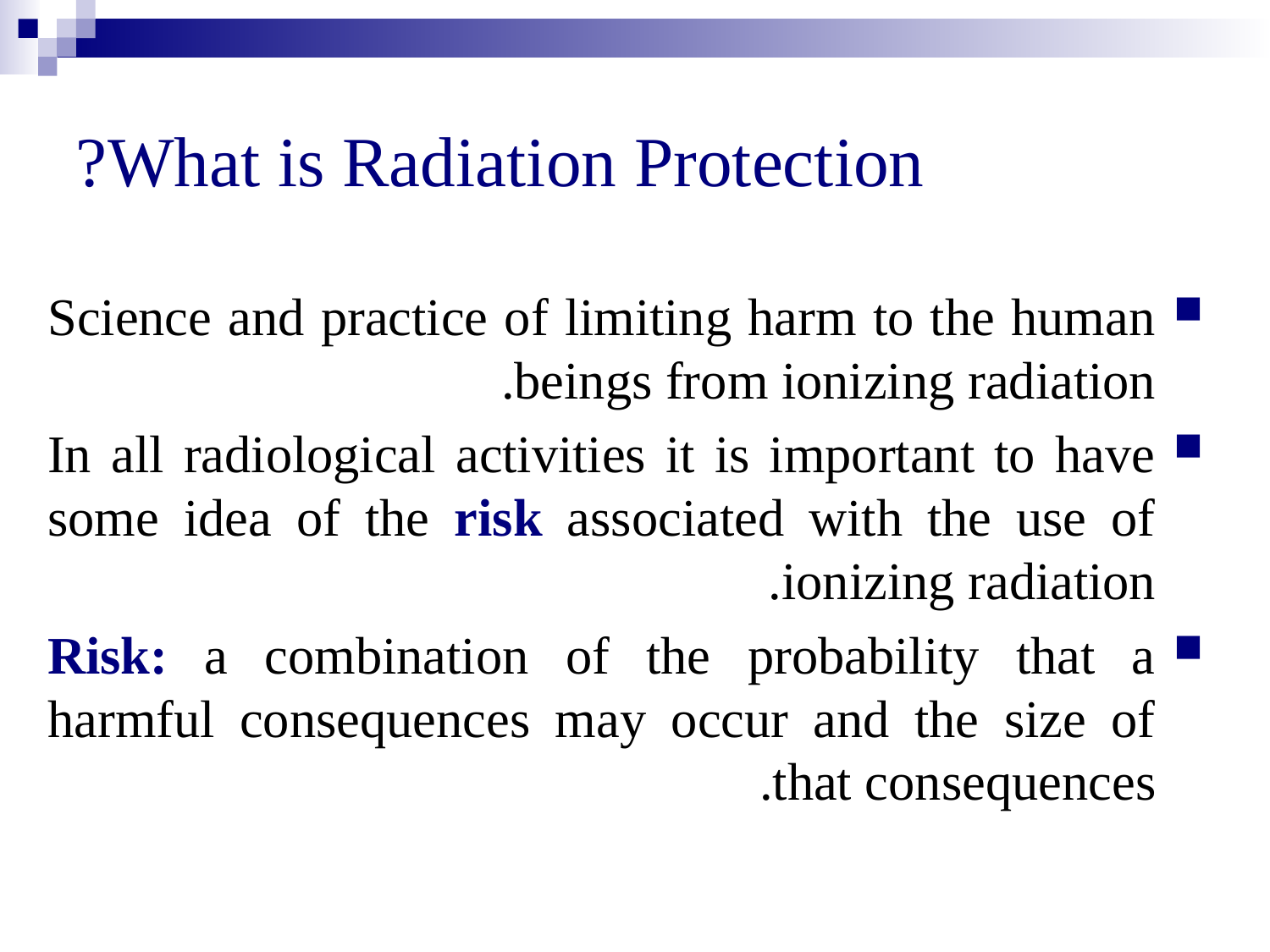

# What is Radiation Protection?
Science and practice of limiting harm to the human beings from ionizing radiation.
In all radiological activities it is important to have some idea of the risk associated with the use of ionizing radiation.
Risk: a combination of the probability that a harmful consequences may occur and the size of that consequences.